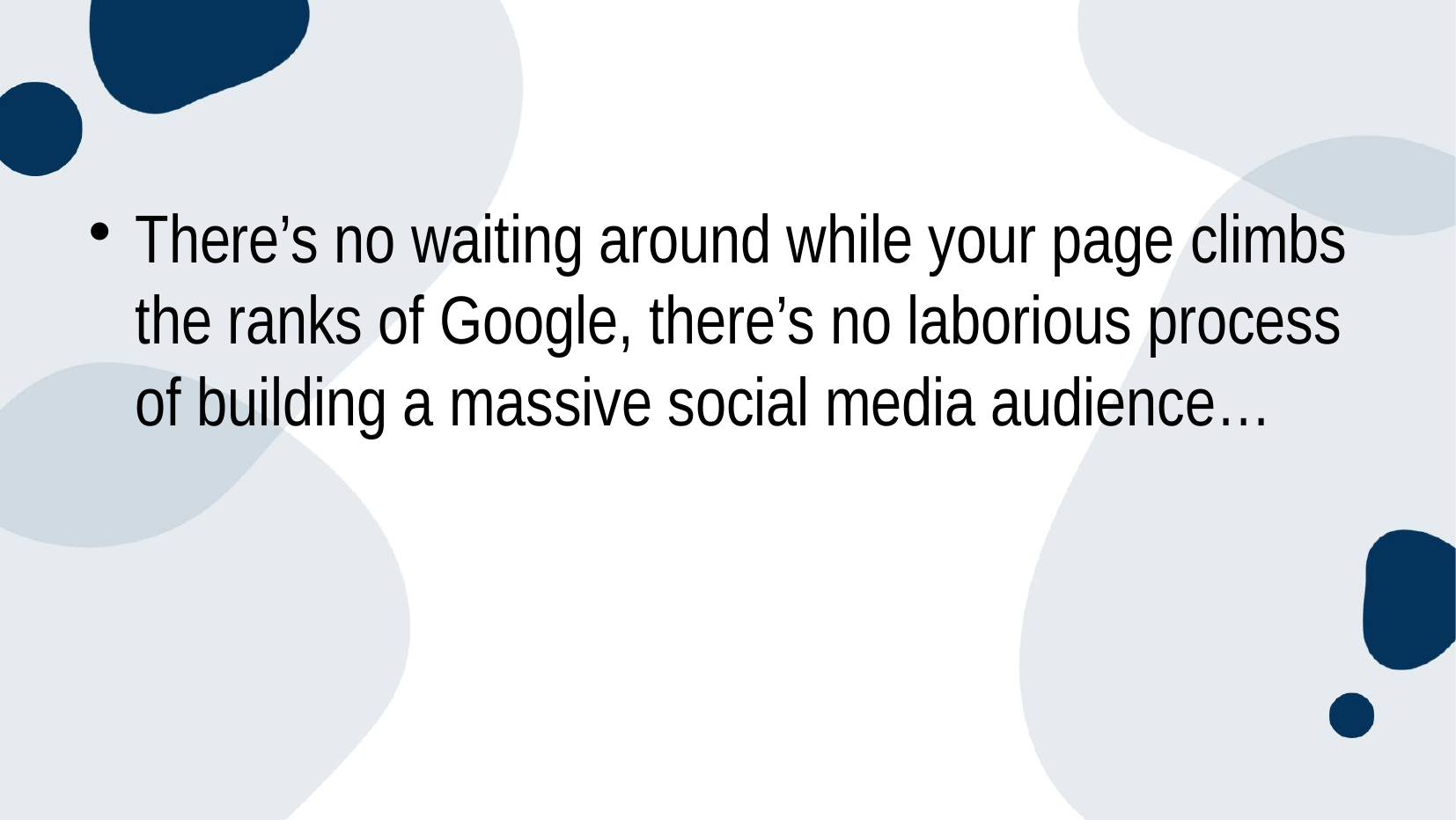

There’s no waiting around while your page climbs the ranks of Google, there’s no laborious process of building a massive social media audience…